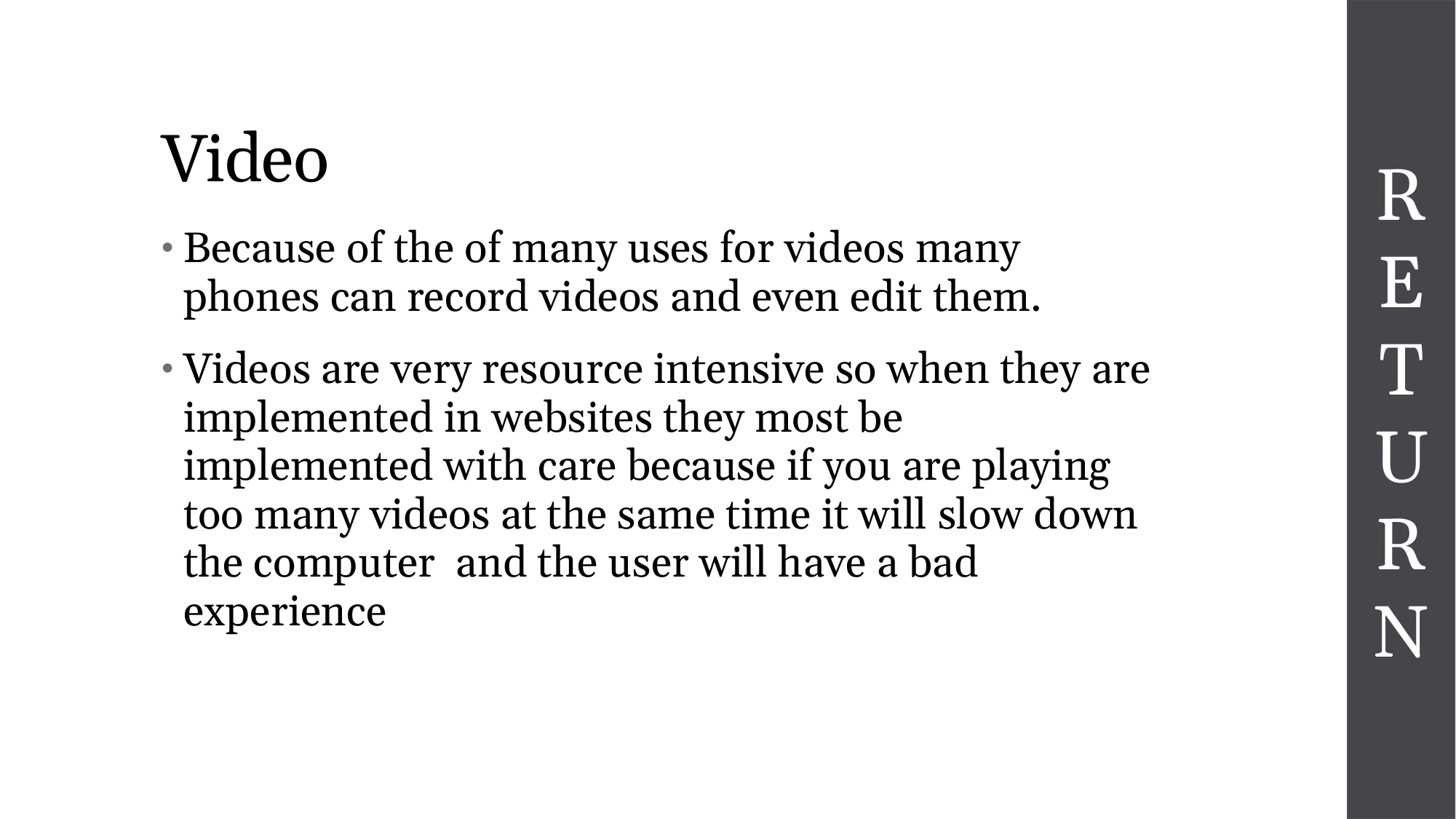

RETURN
# Video
Because of the of many uses for videos many phones can record videos and even edit them.
Videos are very resource intensive so when they are implemented in websites they most be implemented with care because if you are playing too many videos at the same time it will slow down the computer  and the user will have a bad experience